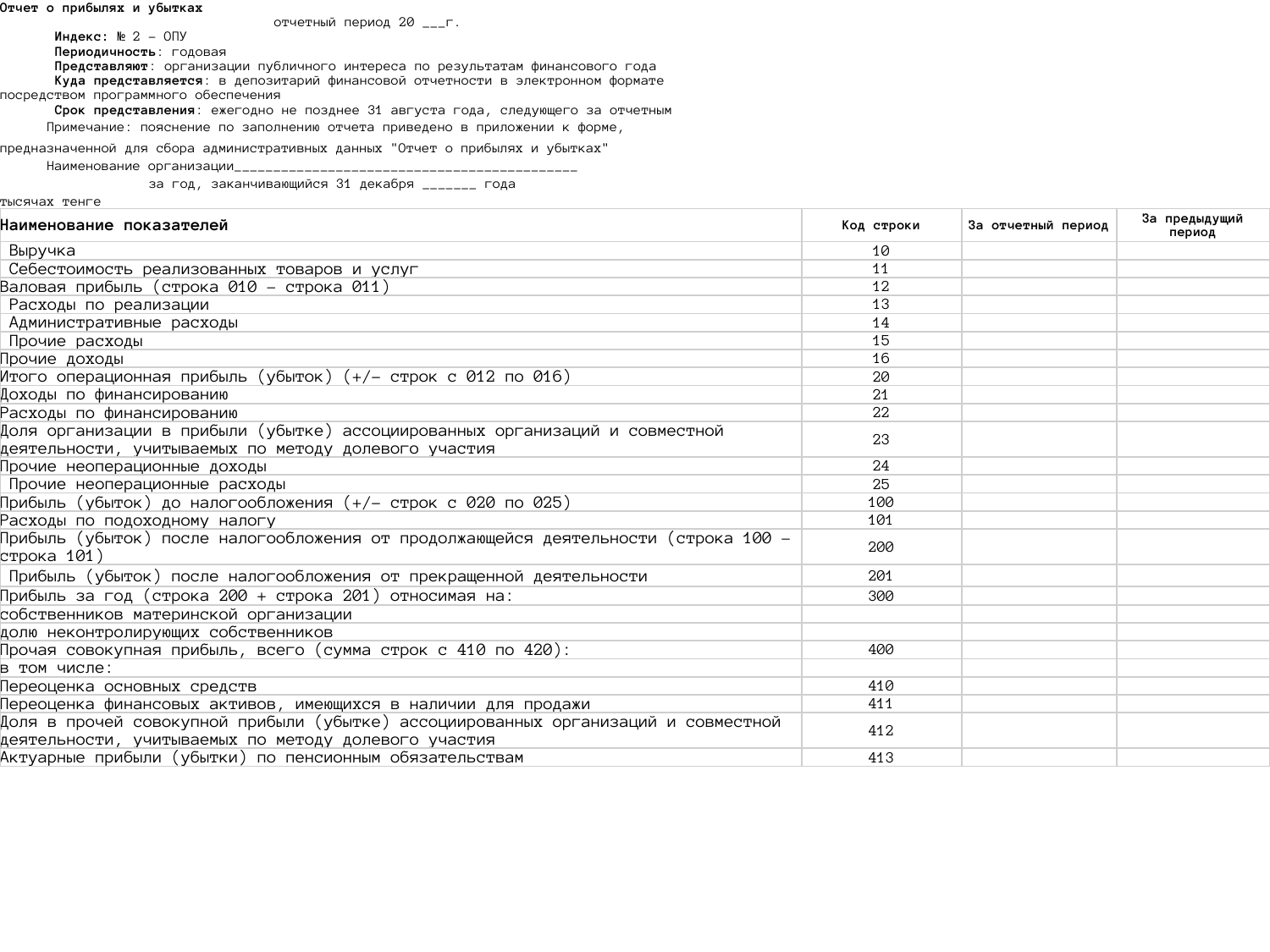

| Отчет о прибылях и убытках |  |  |  |
| --- | --- | --- | --- |
| отчетный период 20 \_\_\_г. |  |  |  |
| Индекс: № 2 - ОПУ |  |  |  |
| Периодичность: годовая |  |  |  |
| Представляют: организации публичного интереса по результатам финансового года |  |  |  |
| Куда представляется: в депозитарий финансовой отчетности в электронном формате |  |  |  |
| посредством программного обеспечения |  |  |  |
| Срок представления: ежегодно не позднее 31 августа года, следующего за отчетным |  |  |  |
| Примечание: пояснение по заполнению отчета приведено в приложении к форме, |  |  |  |
| предназначенной для сбора административных данных "Отчет о прибылях и убытках" |  |  |  |
| Наименование организации\_\_\_\_\_\_\_\_\_\_\_\_\_\_\_\_\_\_\_\_\_\_\_\_\_\_\_\_\_\_\_\_\_\_\_\_\_\_\_\_\_\_\_\_ |  |  |  |
| за год, заканчивающийся 31 декабря \_\_\_\_\_\_\_ года |  |  |  |
| тысячах тенге |  |  |  |
| Наименование показателей | Код строки | За отчетный период | За предыдущий период |
| Выручка | 10 |  |  |
| Себестоимость реализованных товаров и услуг | 11 |  |  |
| Валовая прибыль (строка 010 – строка 011) | 12 |  |  |
| Расходы по реализации | 13 |  |  |
| Административные расходы | 14 |  |  |
| Прочие расходы | 15 |  |  |
| Прочие доходы | 16 |  |  |
| Итого операционная прибыль (убыток) (+/- строк с 012 по 016) | 20 |  |  |
| Доходы по финансированию | 21 |  |  |
| Расходы по финансированию | 22 |  |  |
| Доля организации в прибыли (убытке) ассоциированных организаций и совместной деятельности, учитываемых по методу долевого участия | 23 |  |  |
| Прочие неоперационные доходы | 24 |  |  |
| Прочие неоперационные расходы | 25 |  |  |
| Прибыль (убыток) до налогообложения (+/- строк с 020 по 025) | 100 |  |  |
| Расходы по подоходному налогу | 101 |  |  |
| Прибыль (убыток) после налогообложения от продолжающейся деятельности (строка 100 – строка 101) | 200 |  |  |
| Прибыль (убыток) после налогообложения от прекращенной деятельности | 201 |  |  |
| Прибыль за год (строка 200 + строка 201) относимая на: | 300 |  |  |
| собственников материнской организации |  |  |  |
| долю неконтролирующих собственников |  |  |  |
| Прочая совокупная прибыль, всего (сумма строк с 410 по 420): | 400 |  |  |
| в том числе: |  |  |  |
| Переоценка основных средств | 410 |  |  |
| Переоценка финансовых активов, имеющихся в наличии для продажи | 411 |  |  |
| Доля в прочей совокупной прибыли (убытке) ассоциированных организаций и совместной деятельности, учитываемых по методу долевого участия | 412 |  |  |
| Актуарные прибыли (убытки) по пенсионным обязательствам | 413 |  |  |